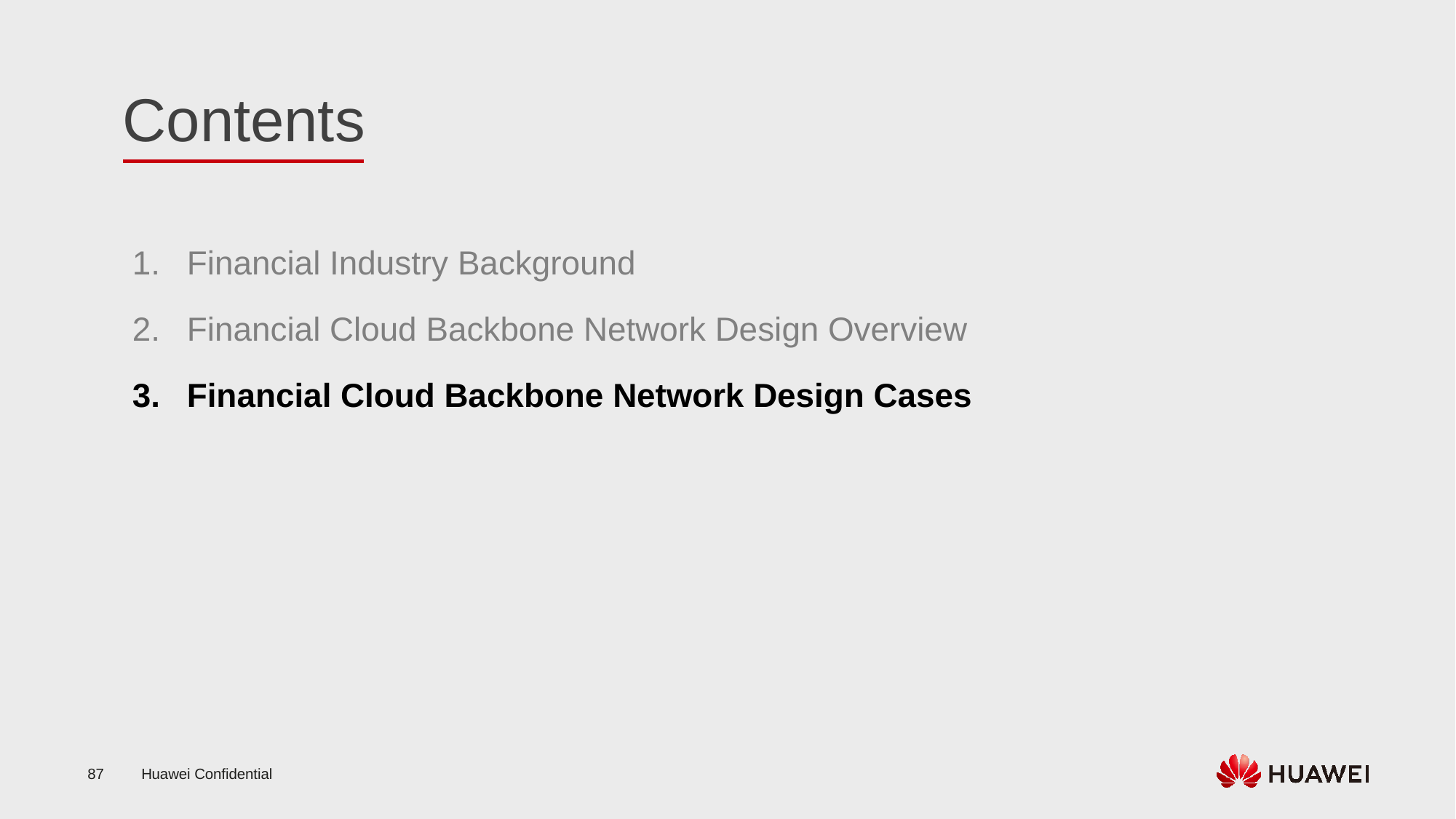

Financial Industry Background
Financial Cloud Backbone Network Design Overview
Financial Cloud Backbone Network Design Cases